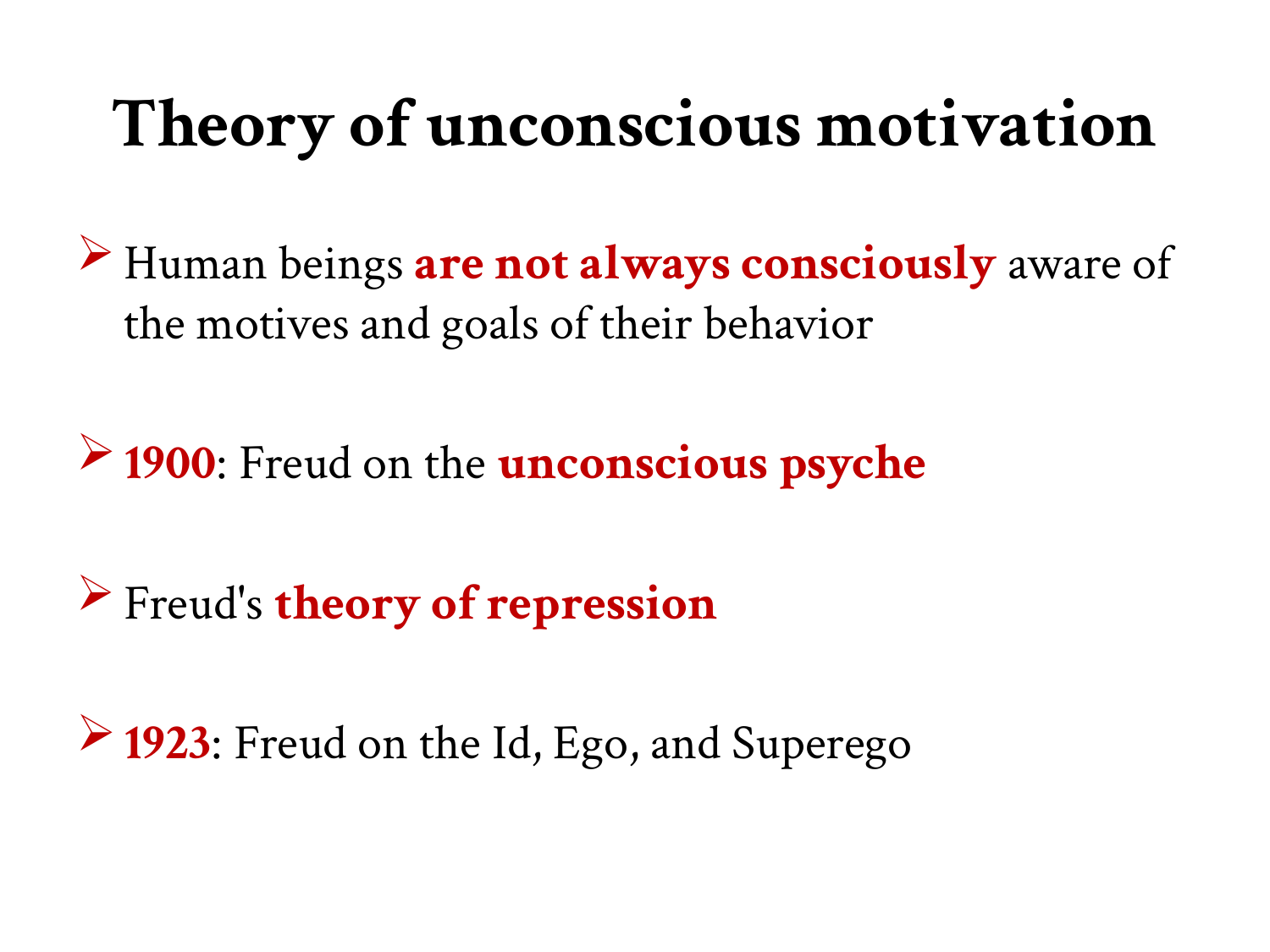

# Theory of unconscious motivation
Human beings are not always consciously aware of the motives and goals of their behavior

1900: Freud on the unconscious psyche

Freud's theory of repression

1923: Freud on the Id, Ego, and Superego